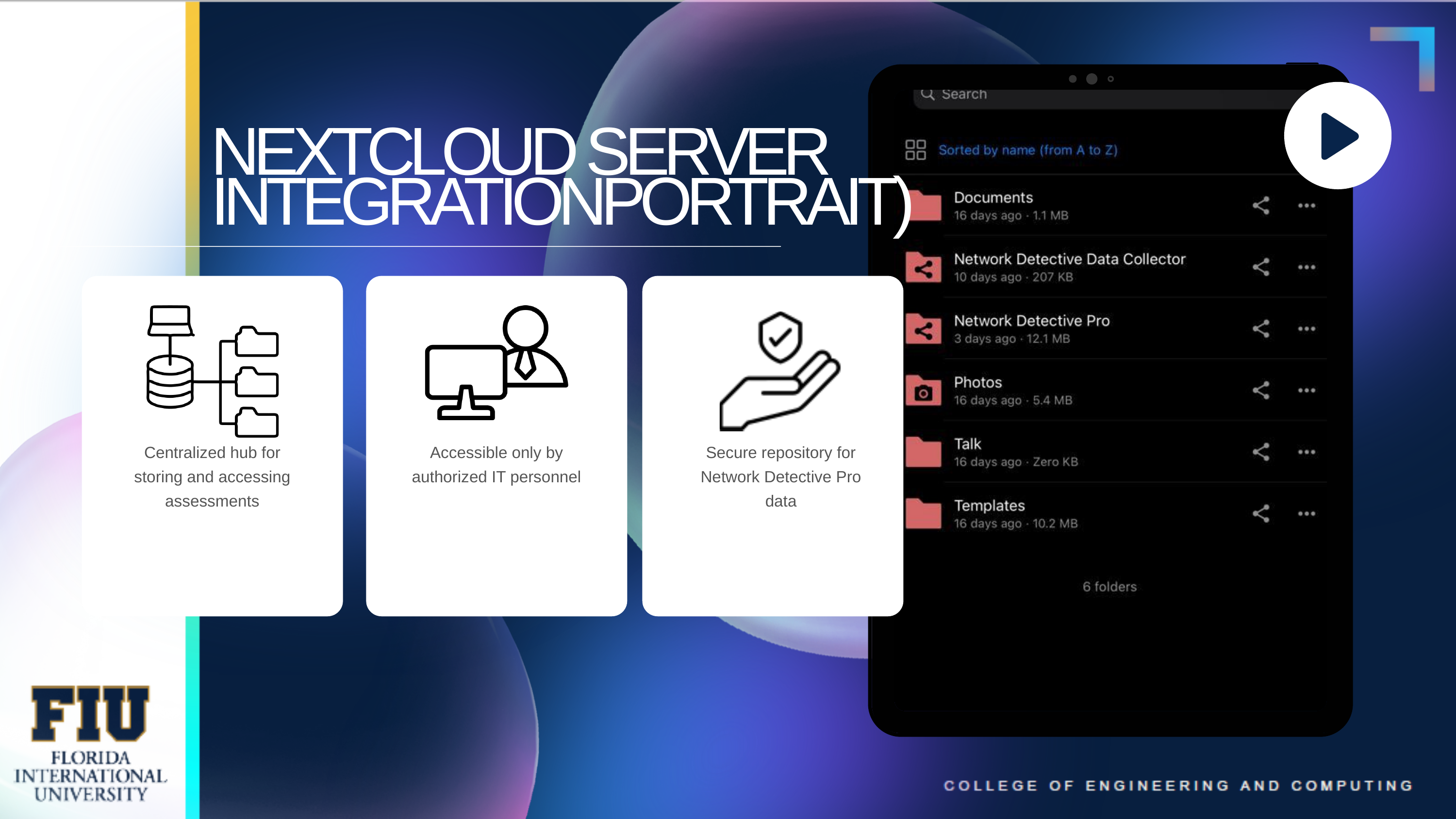

NEXTCLOUD SERVER INTEGRATIONPORTRAIT)

Centralized hub for storing and accessing assessments
Accessible only by authorized IT personnel
Secure repository for Network Detective Pro data